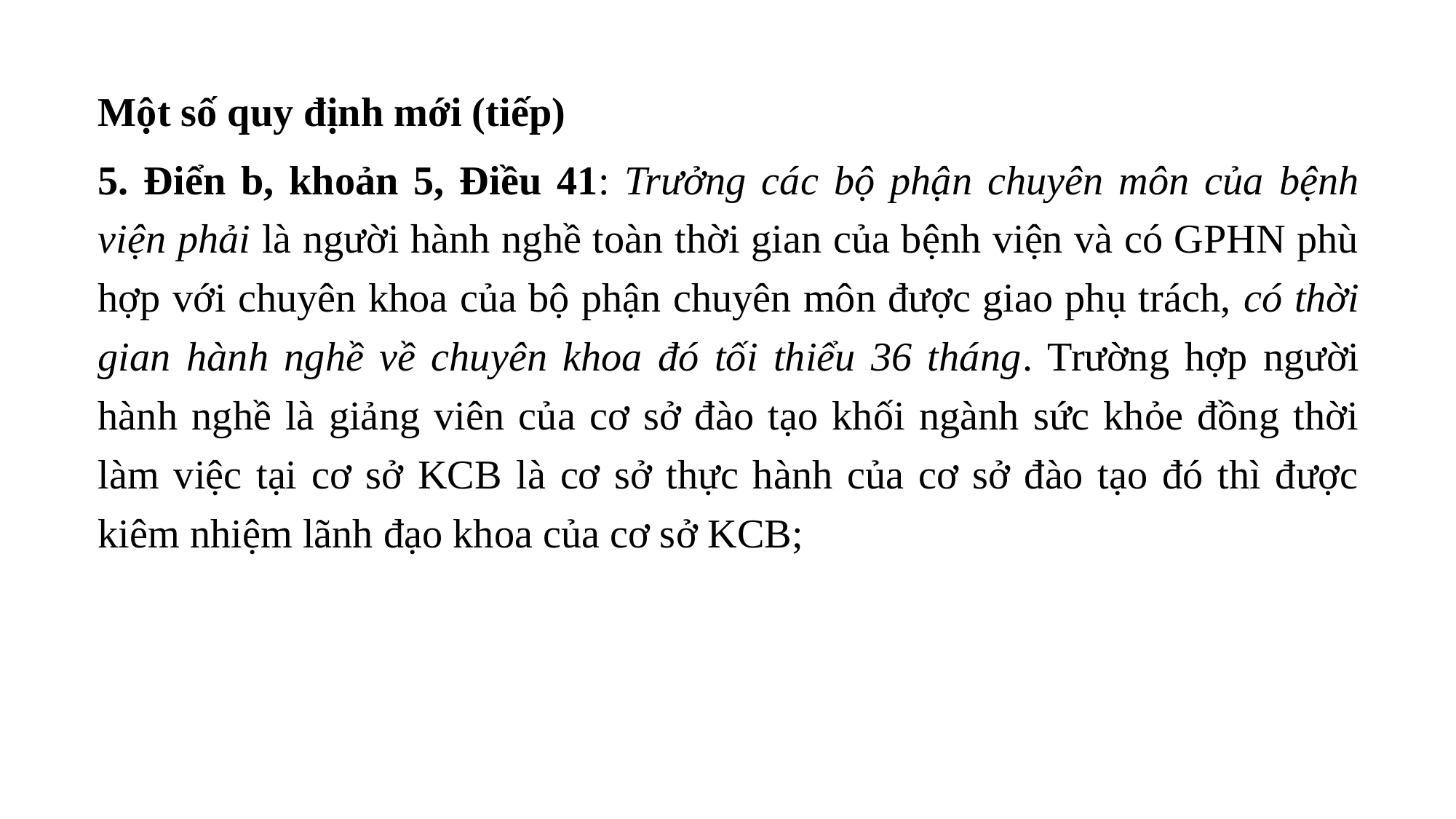

Một số quy định mới (tiếp)
5. Điển b, khoản 5, Điều 41: Trưởng các bộ phận chuyên môn của bệnh viện phải là người hành nghề toàn thời gian của bệnh viện và có GPHN phù hợp với chuyên khoa của bộ phận chuyên môn được giao phụ trách, có thời gian hành nghề về chuyên khoa đó tối thiểu 36 tháng. Trường hợp người hành nghề là giảng viên của cơ sở đào tạo khối ngành sức khỏe đồng thời làm việc tại cơ sở KCB là cơ sở thực hành của cơ sở đào tạo đó thì được kiêm nhiệm lãnh đạo khoa của cơ sở KCB;